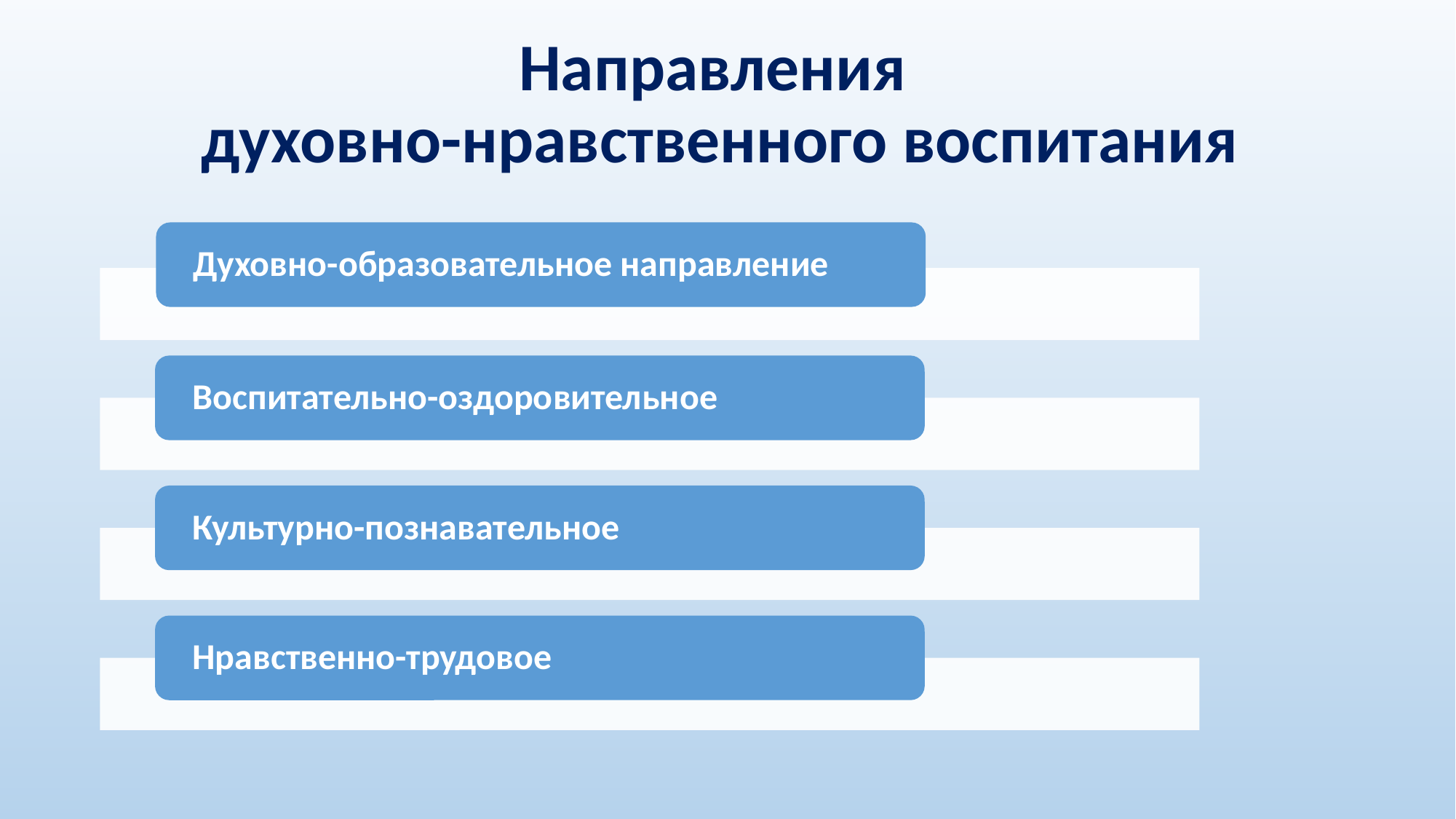

# Направления духовно-нравственного воспитания
Духовно-образовательное направление
Воспитательно-оздоровительное
Культурно-познавательное
Нравственно-трудовое